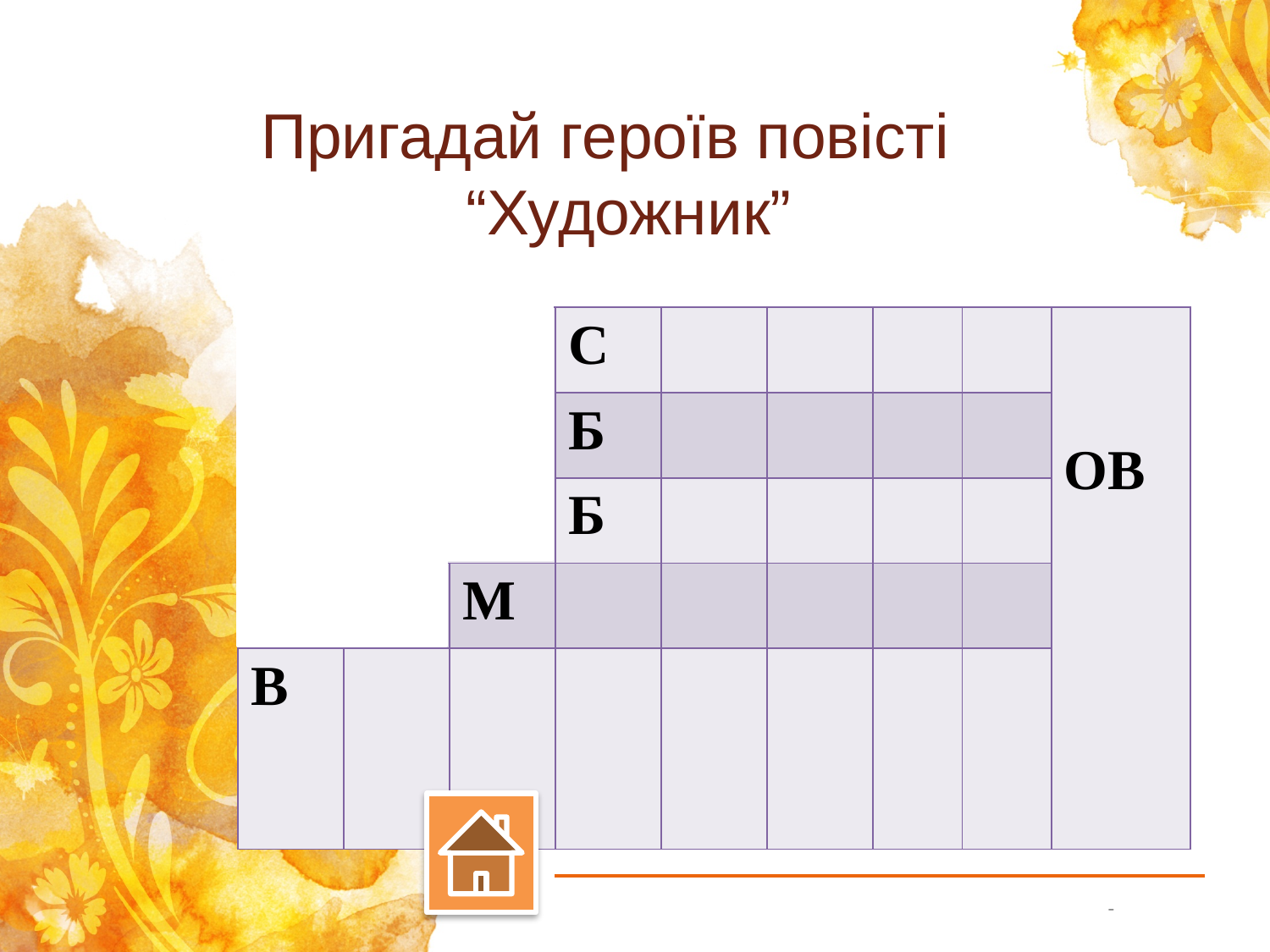

Пригадай героїв повісті “Художник”

|  |  |  | С |  |  |  |  | ОВ |
| --- | --- | --- | --- | --- | --- | --- | --- | --- |
|  |  |  | Б |  |  |  |  |  |
|  |  |  | Б |  |  |  |  |  |
|  |  | М |  |  |  |  |  |  |
| В |  |  |  |  |  |  |  |  |